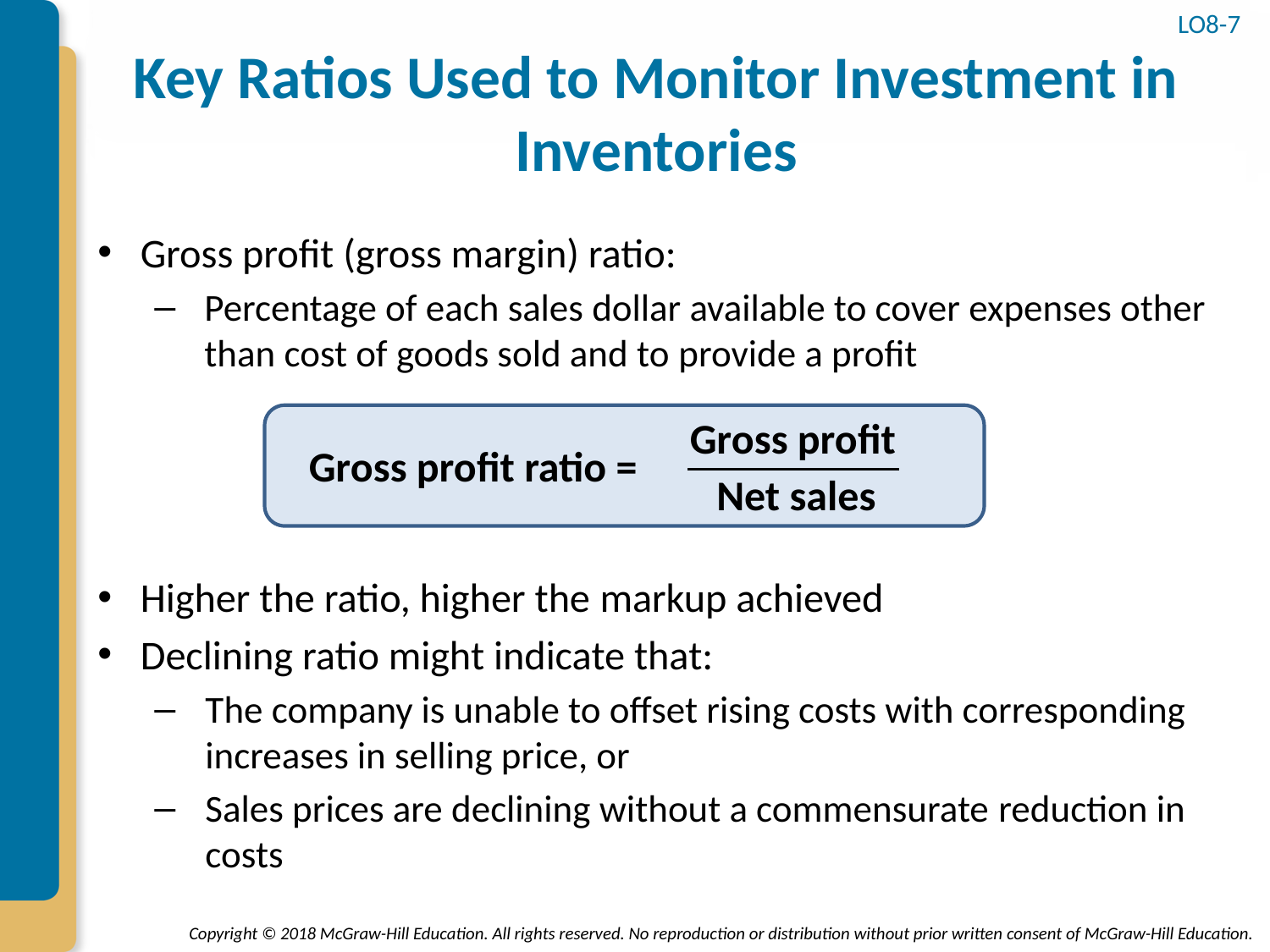

LO8-7
# Key Ratios Used to Monitor Investment in Inventories
Gross profit (gross margin) ratio:
Percentage of each sales dollar available to cover expenses other than cost of goods sold and to provide a profit

Higher the ratio, higher the markup achieved
Declining ratio might indicate that:
The company is unable to offset rising costs with corresponding increases in selling price, or
Sales prices are declining without a commensurate reduction in costs

Gross profit
Gross profit ratio =
Net sales